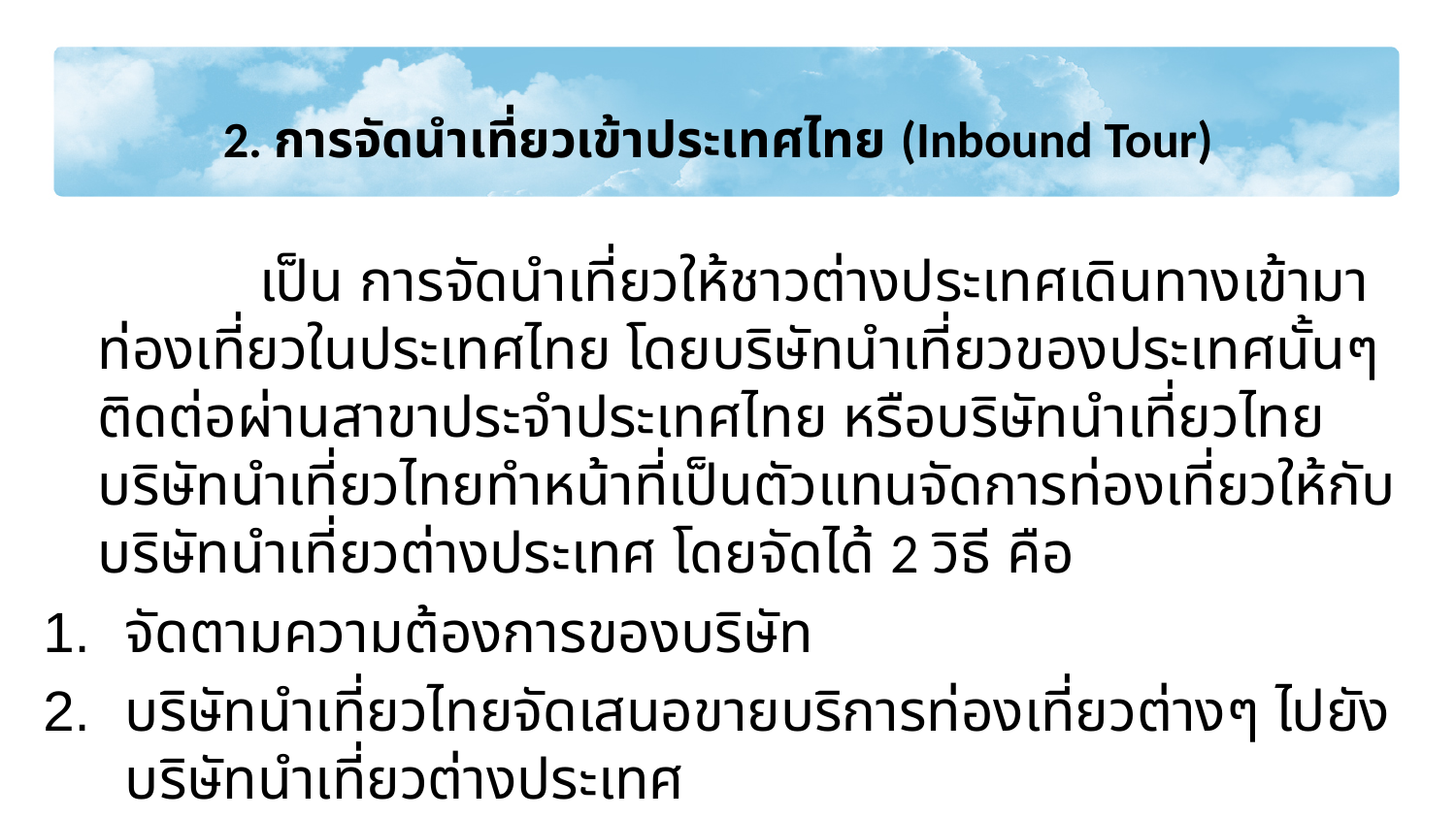

# 2. การจัดนำเที่ยวเข้าประเทศไทย (Inbound Tour)
		 เป็น การจัดนำเที่ยวให้ชาวต่างประเทศเดินทางเข้ามาท่องเที่ยวในประเทศไทย โดยบริษัทนำเที่ยวของประเทศนั้นๆ ติดต่อผ่านสาขาประจำประเทศไทย หรือบริษัทนำเที่ยวไทย บริษัทนำเที่ยวไทยทำหน้าที่เป็นตัวแทนจัดการท่องเที่ยวให้กับบริษัทนำเที่ยวต่างประเทศ โดยจัดได้ 2 วิธี คือ
จัดตามความต้องการของบริษัท
บริษัทนำเที่ยวไทยจัดเสนอขายบริการท่องเที่ยวต่างๆ ไปยังบริษัทนำเที่ยวต่างประเทศ